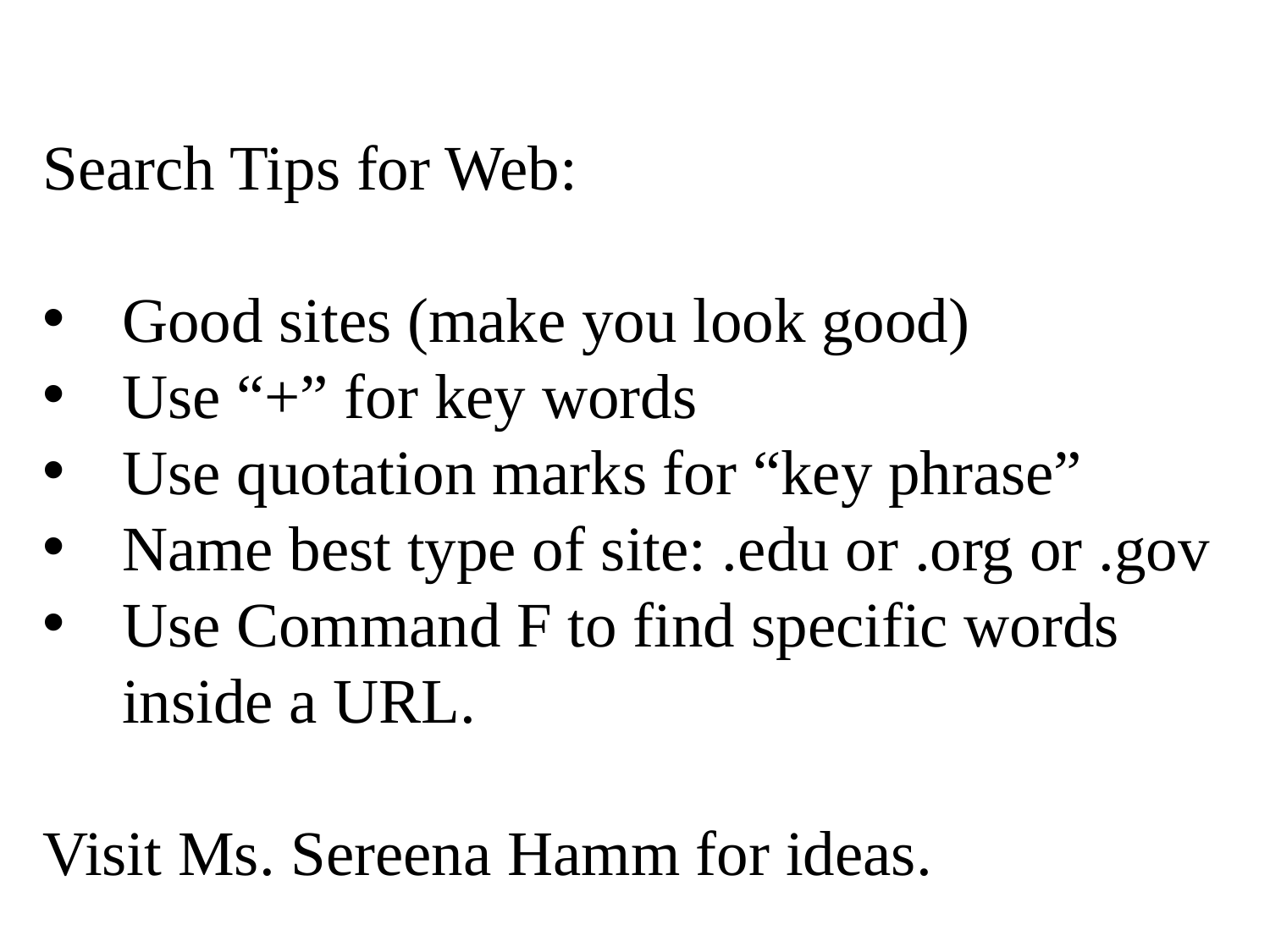

Search Tips for Web:

Good sites (make you look good)
Use “+” for key words
Use quotation marks for “key phrase”
Name best type of site: .edu or .org or .gov
Use Command F to find specific words inside a URL.

Visit Ms. Sereena Hamm for ideas.